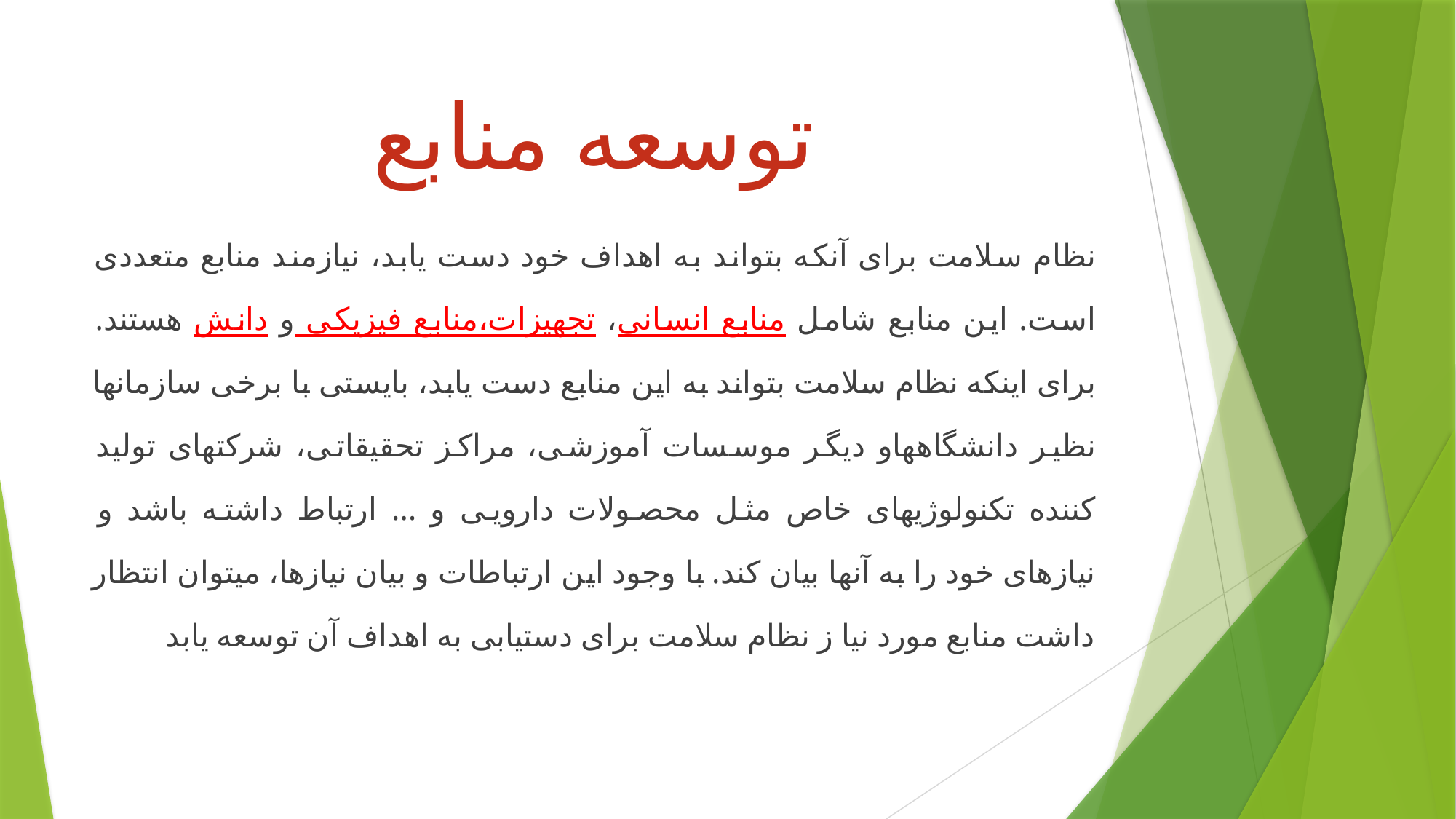

# توسعه منابع
نظام سلامت برای آنکه بتواند به اهداف خود دست یابد، نیازمند منابع متعددی است. این منابع شامل منابع انسانی، تجهیزات،منابع فیزیکی و دانش هستند. برای اینکه نظام سلامت بتواند به این منابع دست یابد، بایستی با برخی سازمانها نظیر دانشگاههاو دیگر موسسات آموزشی، مراکز تحقیقاتی، شرکتهای تولید کننده تکنولوژیهای خاص مثل محصولات دارویی و … ارتباط داشته باشد و نیازهای خود را به آنها بیان کند. با وجود این ارتباطات و بیان نیازها، میتوان انتظار داشت منابع مورد نیا ز نظام سلامت برای دستیابی به اهداف آن توسعه یابد